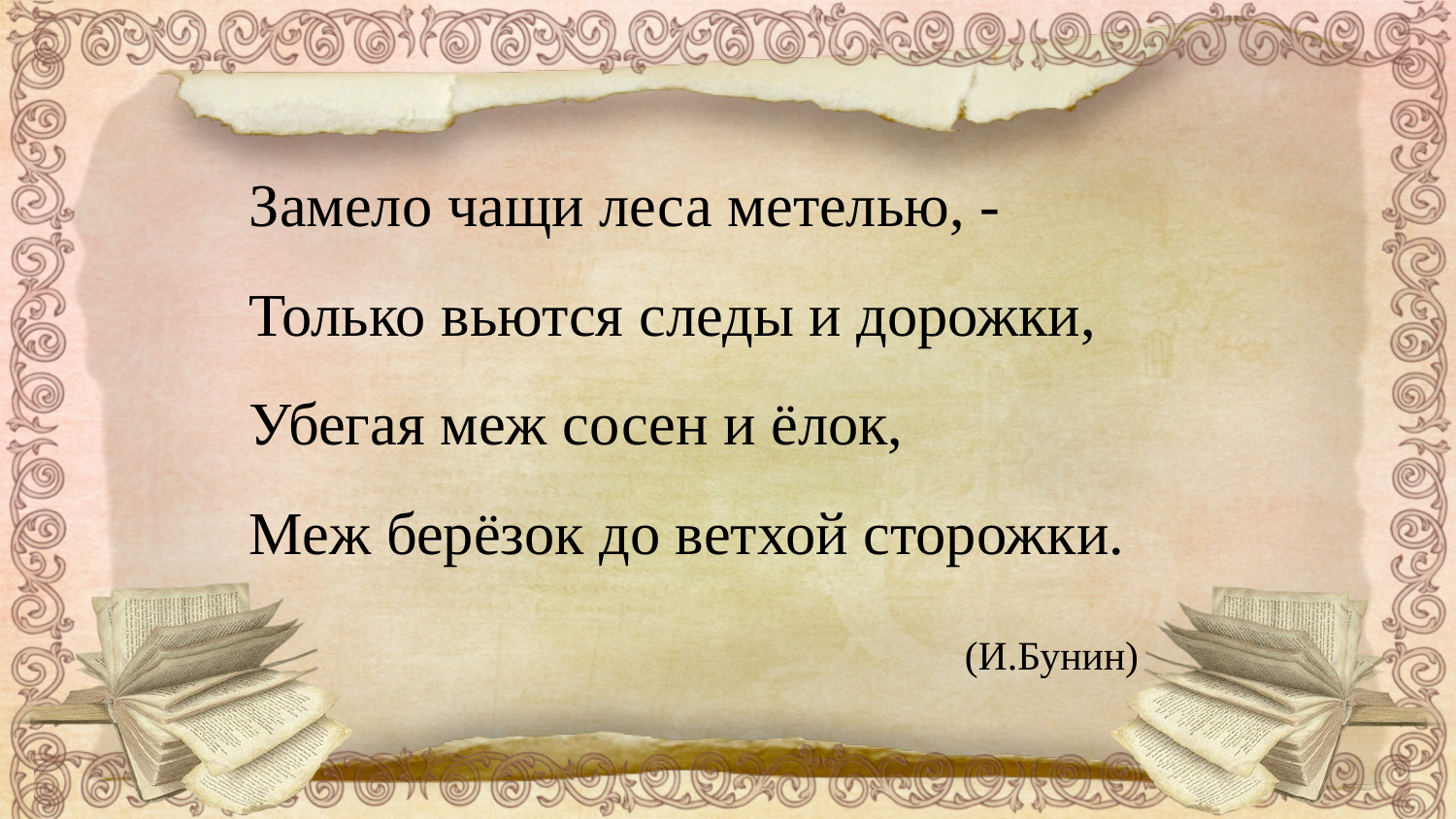

Замело чащи леса метелью, -
Только вьются следы и дорожки,
Убегая меж сосен и ёлок,
Меж берёзок до ветхой сторожки.
                                            (И.Бунин)